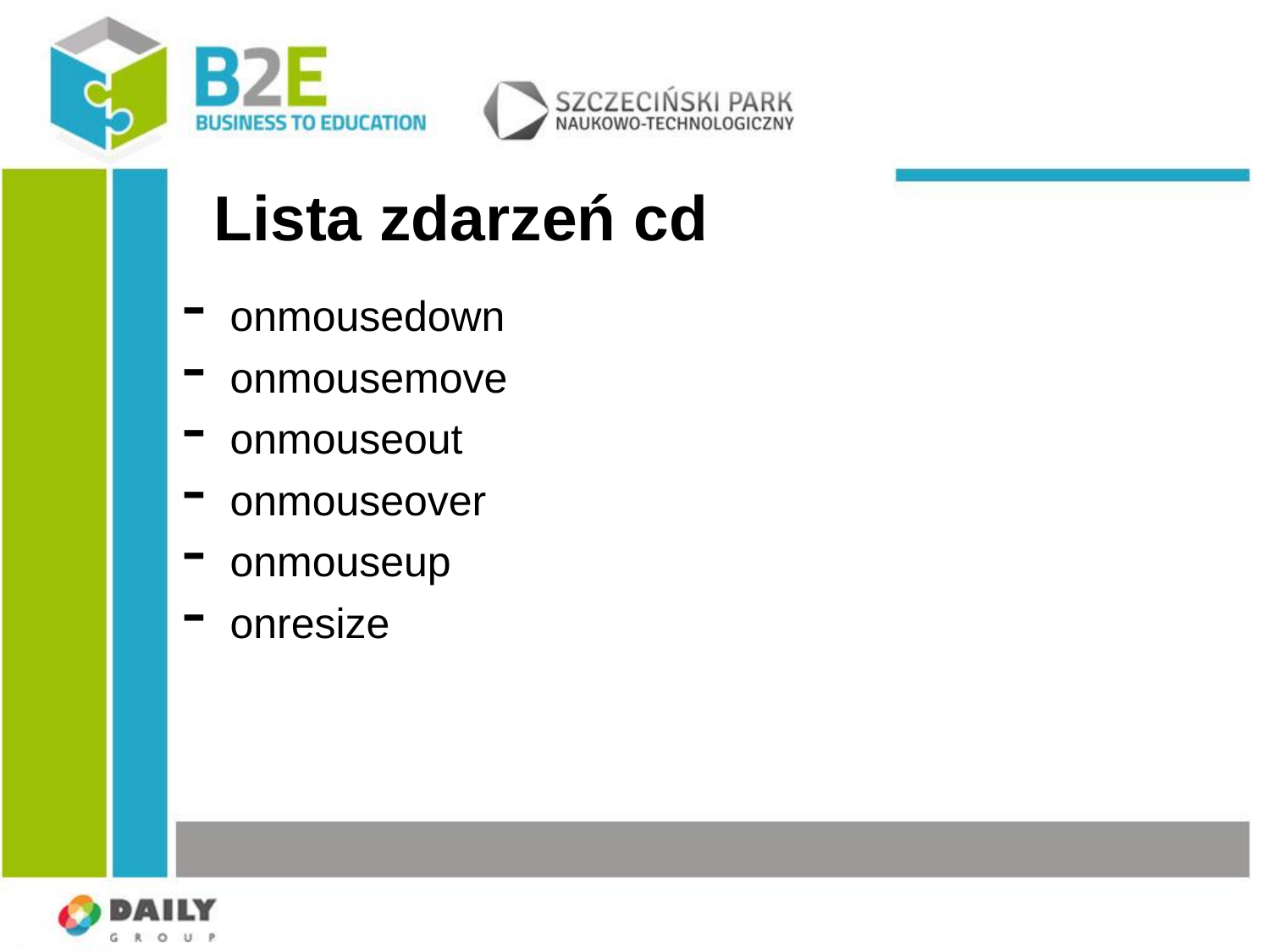

Lista zdarzeń cd
onmousedown
onmousemove
onmouseout
onmouseover
onmouseup
onresize